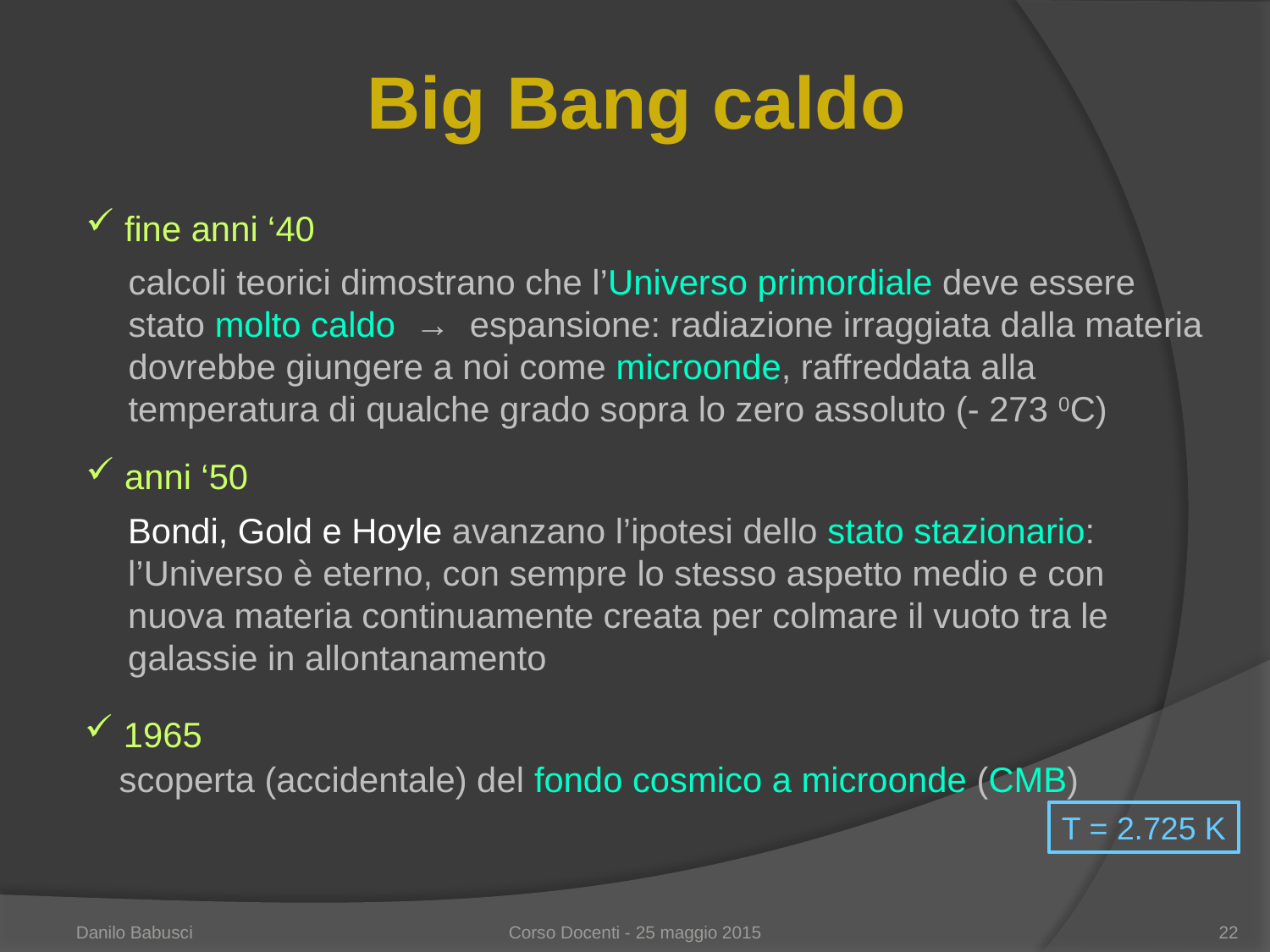

# Big Bang caldo
 fine anni ‘40
calcoli teorici dimostrano che l’Universo primordiale deve essere stato molto caldo  →  espansione: radiazione irraggiata dalla materia dovrebbe giungere a noi come microonde, raffreddata alla  temperatura di qualche grado sopra lo zero assoluto (- 273 0C)
 anni ‘50
Bondi, Gold e Hoyle avanzano l’ipotesi dello stato stazionario: l’Universo è eterno, con sempre lo stesso aspetto medio e con nuova materia continuamente creata per colmare il vuoto tra le galassie in allontanamento
 1965
scoperta (accidentale) del fondo cosmico a microonde (CMB)
T = 2.725 K
Danilo Babusci
Corso Docenti - 25 maggio 2015
22